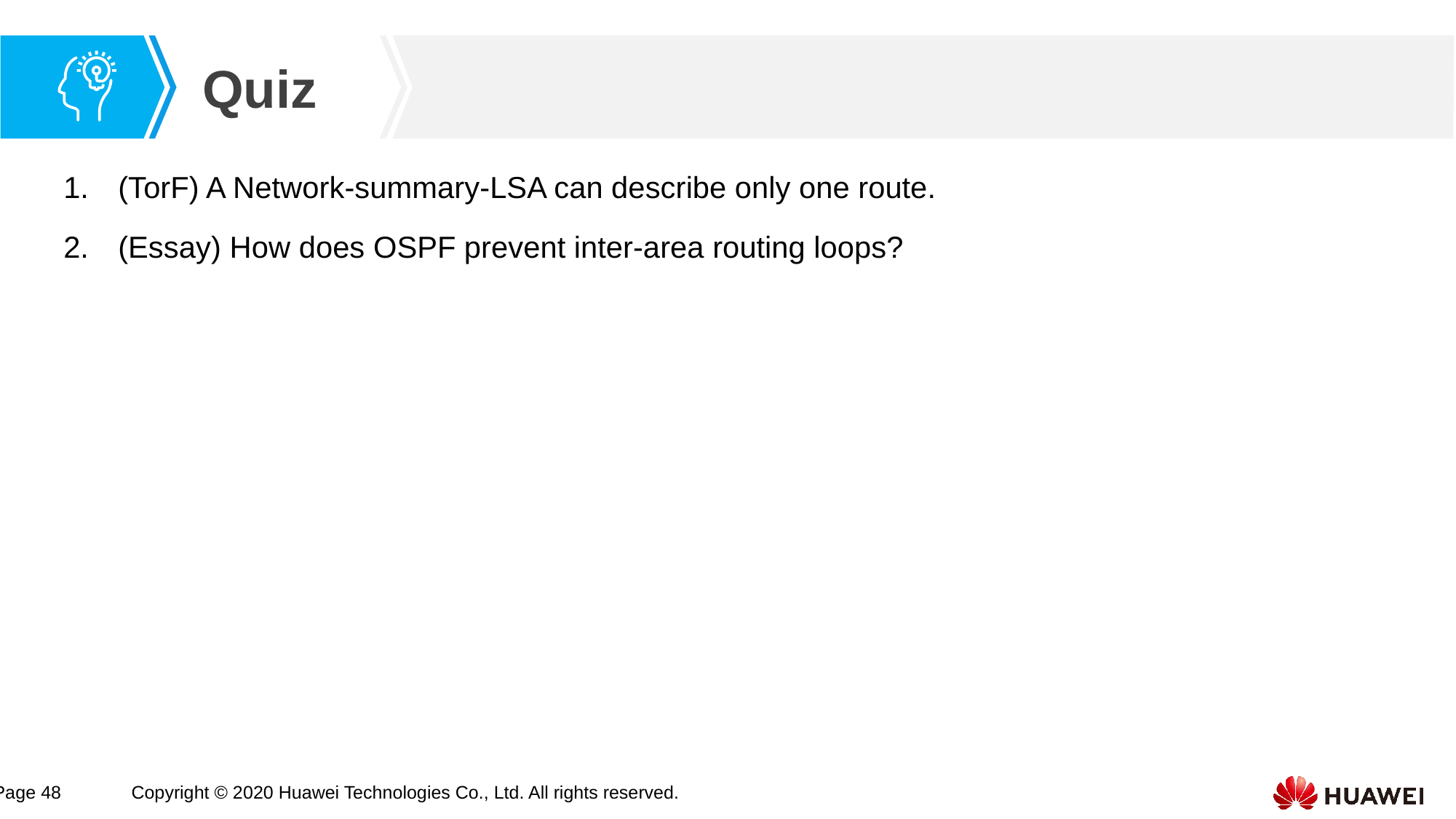

(TorF) A Network-summary-LSA can describe only one route.
(Essay) How does OSPF prevent inter-area routing loops?